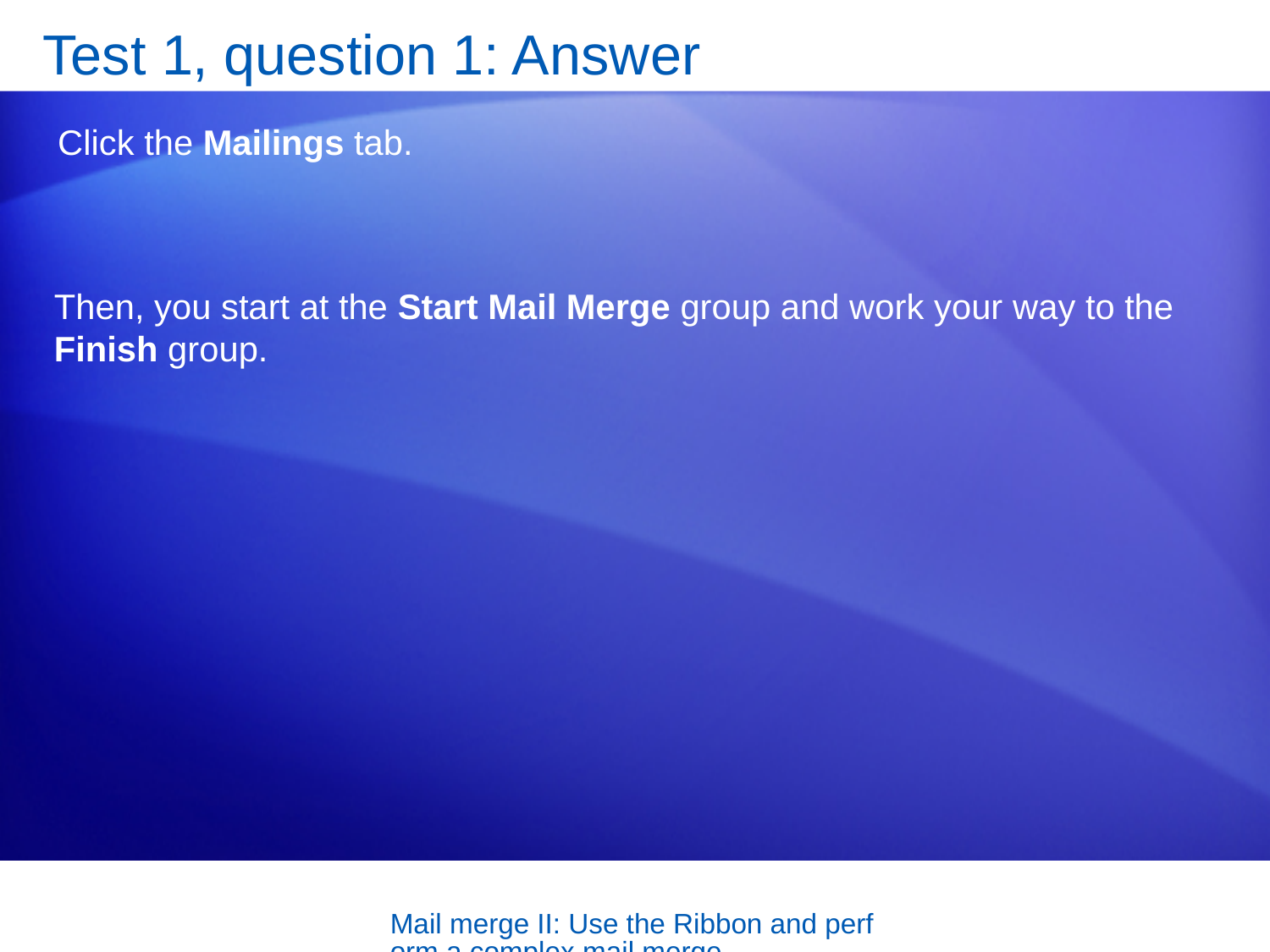

# Test 1, question 1: Answer
Click the Mailings tab.
Then, you start at the Start Mail Merge group and work your way to the Finish group.
Mail merge II: Use the Ribbon and perform a complex mail merge